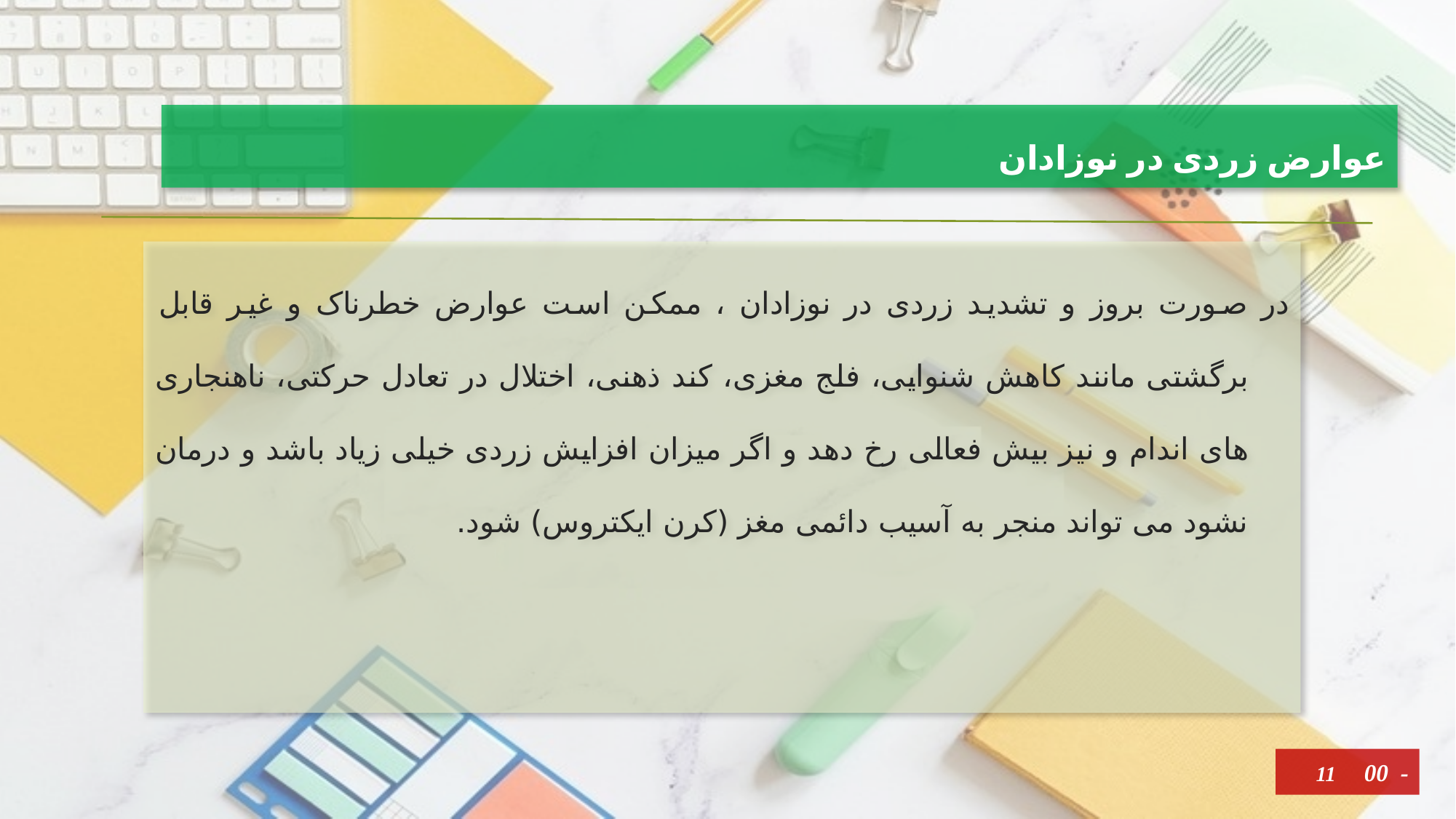

# عوارض زردی در نوزادان
در صورت بروز و تشدید زردی در نوزادان ، ممکن است عوارض خطرناک و غیر قابل برگشتی مانند کاهش شنوایی، فلج مغزی، کند ذهنی، اختلال در تعادل حرکتی، ناهنجاری های اندام و نیز بیش فعالی رخ دهد و اگر میزان افزایش زردی خیلی زیاد باشد و درمان نشود می تواند منجر به آسیب دائمی مغز (کرن ایکتروس) شود.
11